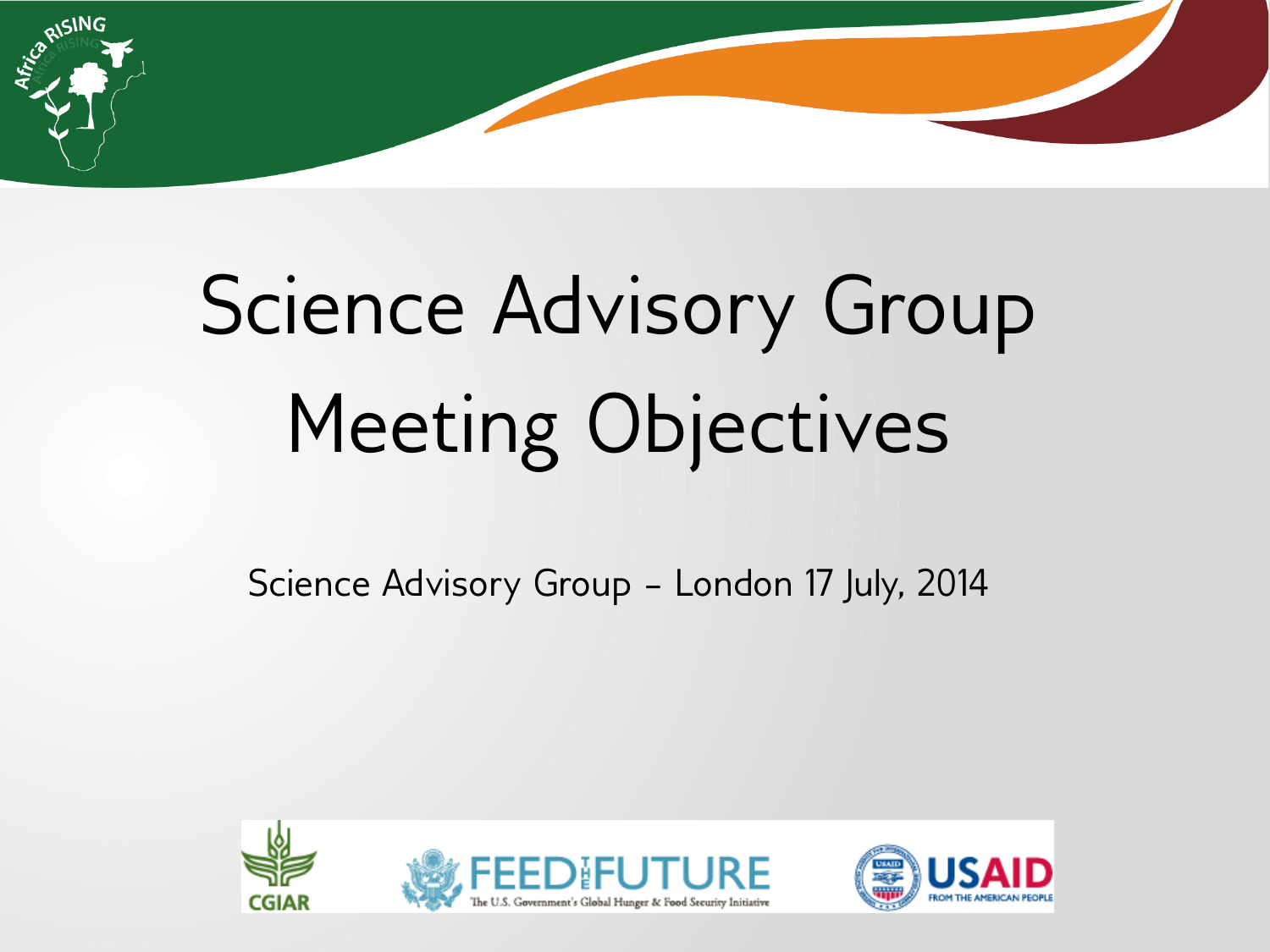

Science Advisory Group
Meeting Objectives

Science Advisory Group – London 17 July, 2014